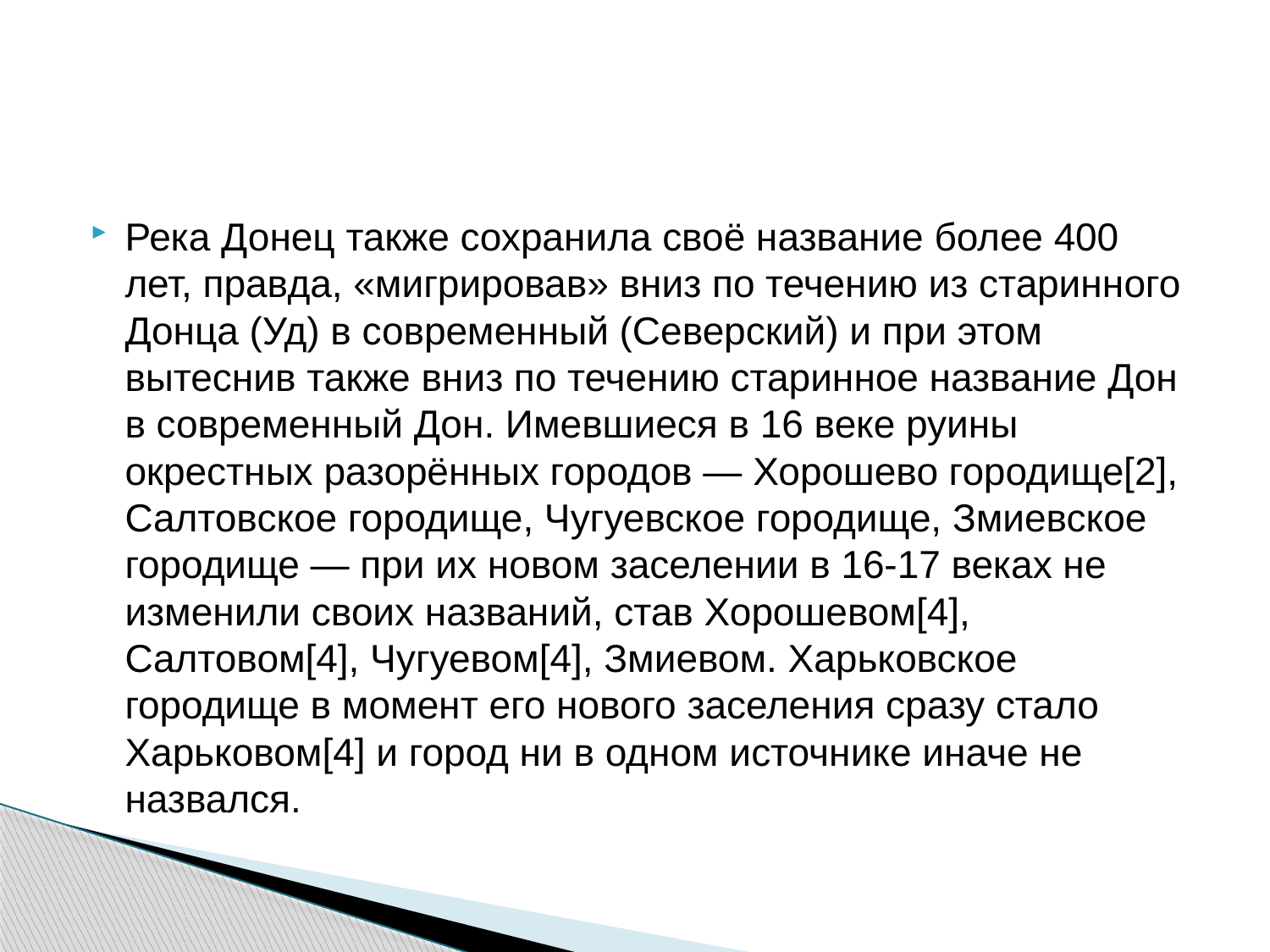

#
Река Донец также сохранила своё название более 400 лет, правда, «мигрировав» вниз по течению из старинного Донца (Уд) в современный (Северский) и при этом вытеснив также вниз по течению старинное название Дон в современный Дон. Имевшиеся в 16 веке руины окрестных разорённых городов — Хорошево городище[2], Салтовское городище, Чугуевское городище, Змиевское городище — при их новом заселении в 16-17 веках не изменили своих названий, став Хорошевом[4], Салтовом[4], Чугуевом[4], Змиевом. Харьковское городище в момент его нового заселения сразу стало Харьковом[4] и город ни в одном источнике иначе не назвался.